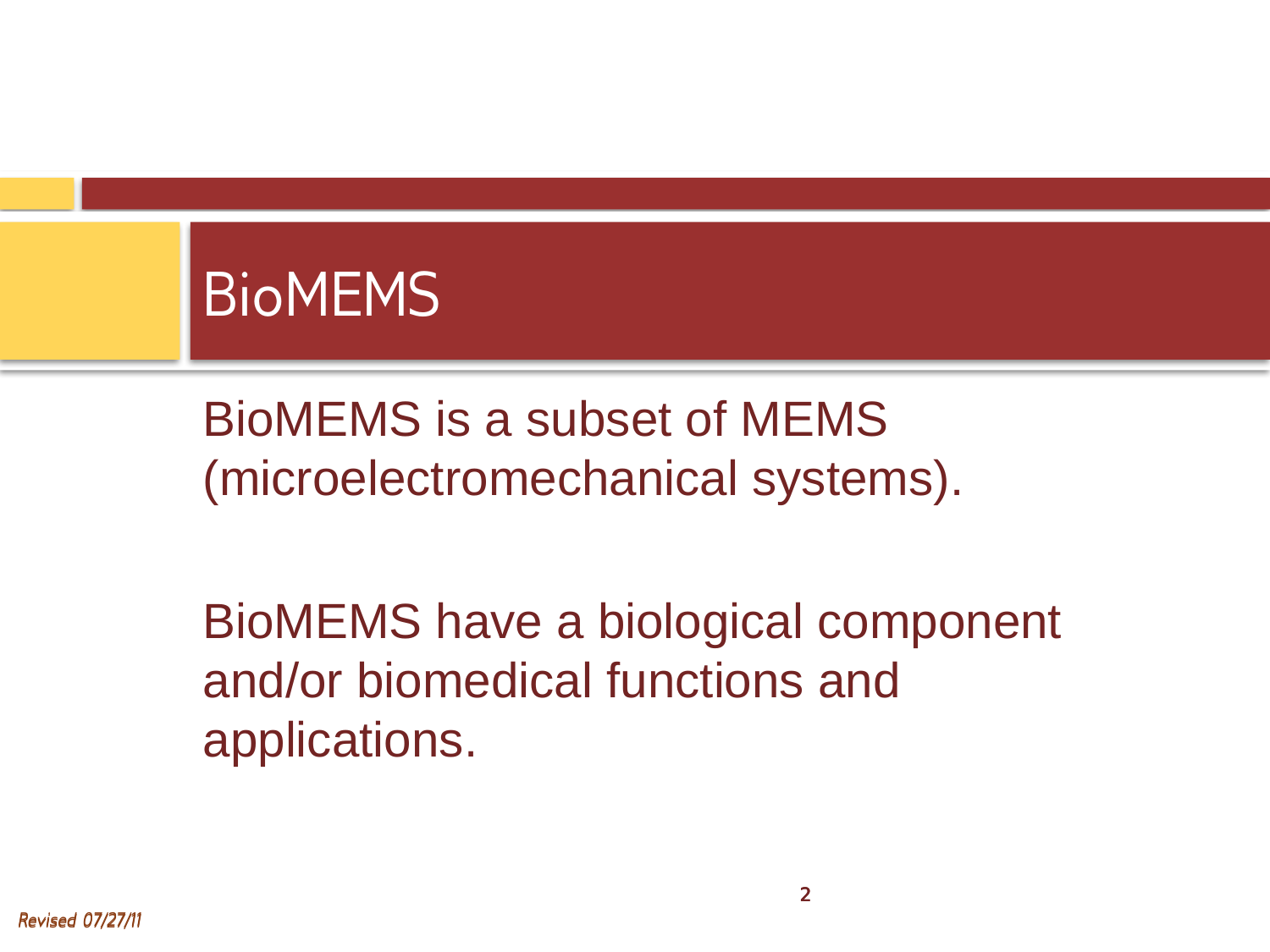

# BioMEMS
BioMEMS is a subset of MEMS (microelectromechanical systems).

BioMEMS have a biological component and/or biomedical functions and applications.